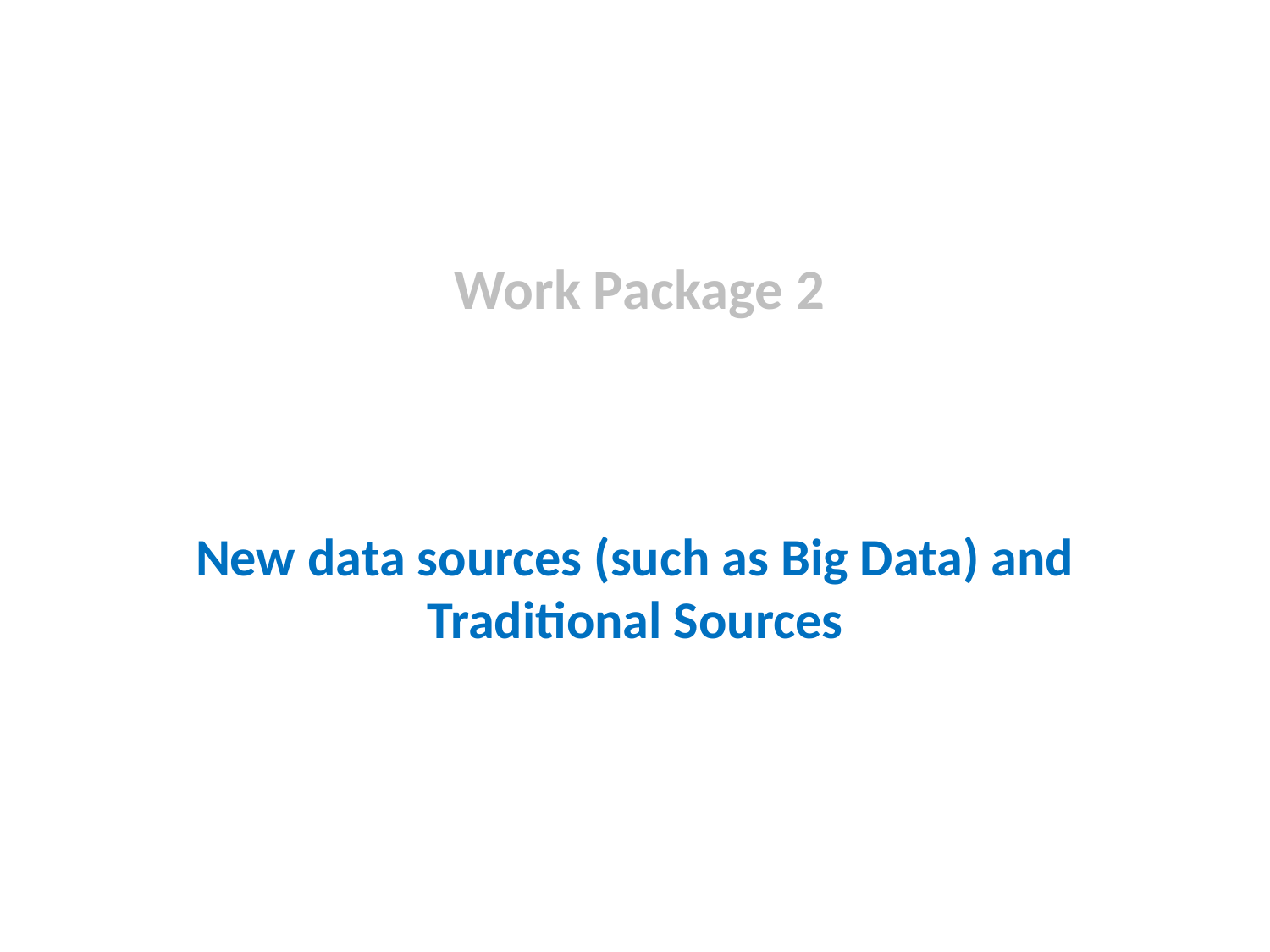

Work Package 2
# New data sources (such as Big Data) and Traditional Sources